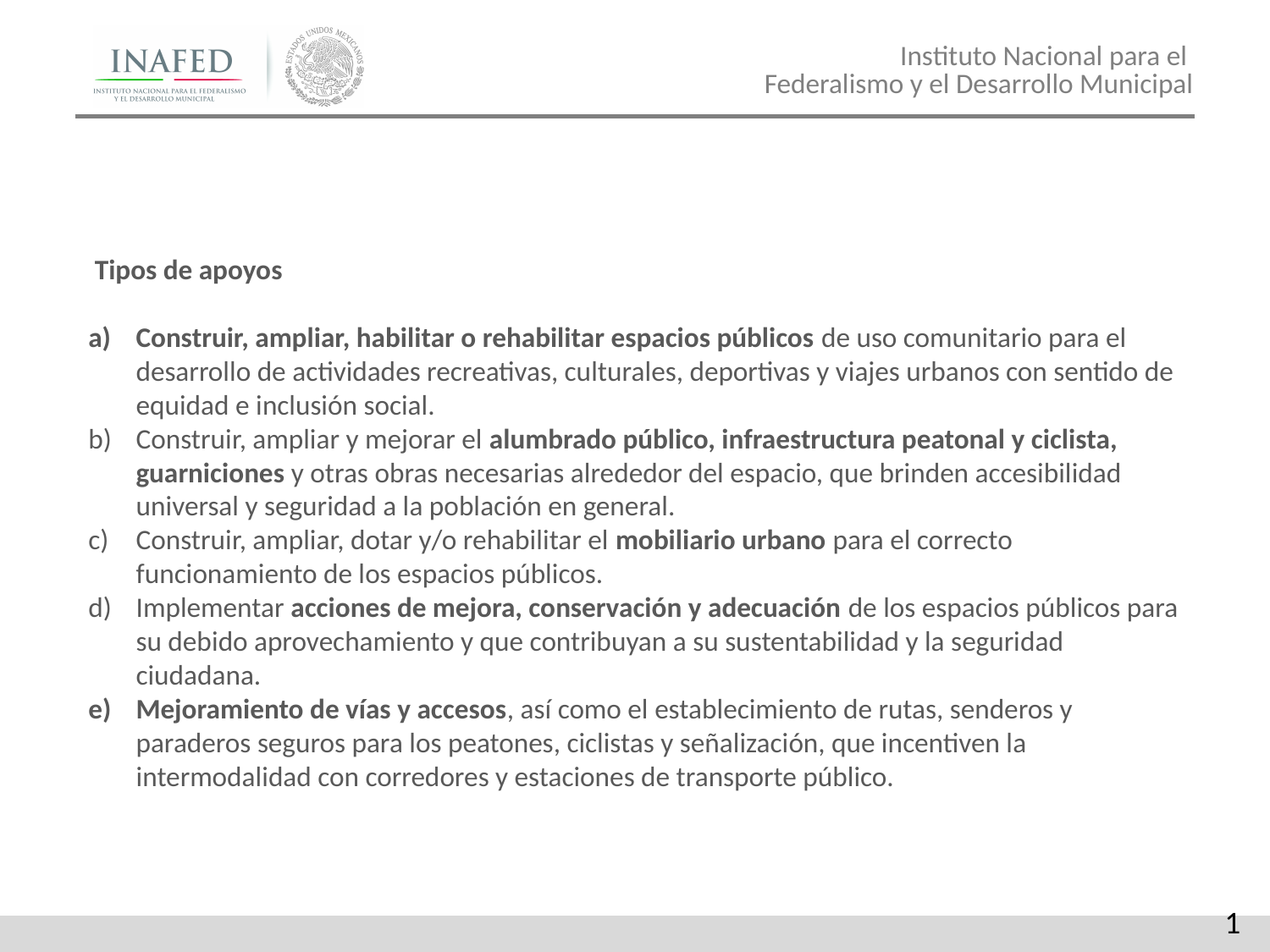

Tipos de apoyos

Construir, ampliar, habilitar o rehabilitar espacios públicos de uso comunitario para el desarrollo de actividades recreativas, culturales, deportivas y viajes urbanos con sentido de equidad e inclusión social.
Construir, ampliar y mejorar el alumbrado público, infraestructura peatonal y ciclista, guarniciones y otras obras necesarias alrededor del espacio, que brinden accesibilidad universal y seguridad a la población en general.
Construir, ampliar, dotar y/o rehabilitar el mobiliario urbano para el correcto funcionamiento de los espacios públicos.
Implementar acciones de mejora, conservación y adecuación de los espacios públicos para su debido aprovechamiento y que contribuyan a su sustentabilidad y la seguridad ciudadana.
Mejoramiento de vías y accesos, así como el establecimiento de rutas, senderos y paraderos seguros para los peatones, ciclistas y señalización, que incentiven la intermodalidad con corredores y estaciones de transporte público.

1